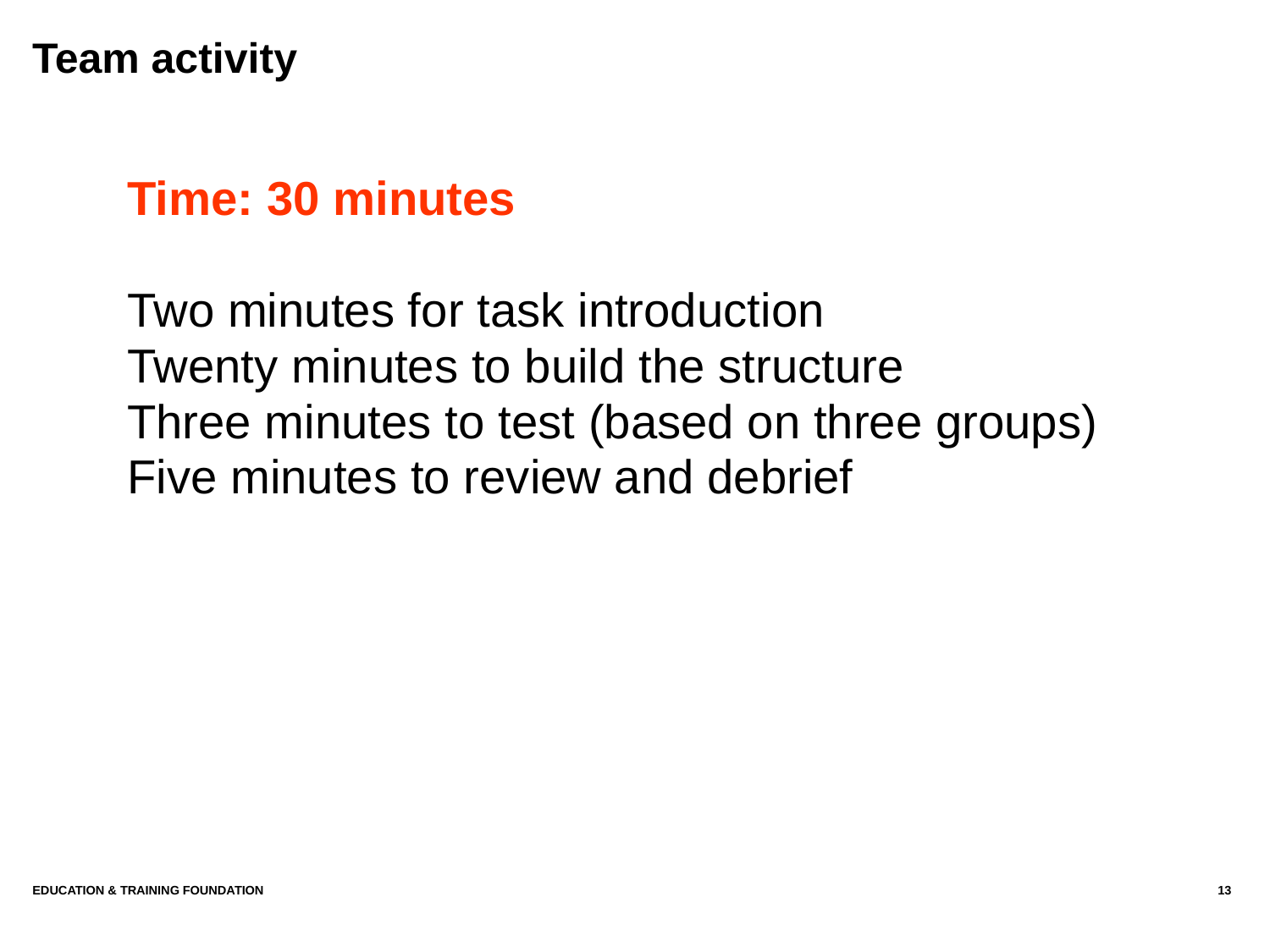

# Team activity
Time: 30 minutes

Two minutes for task introduction
Twenty minutes to build the structure
Three minutes to test (based on three groups)
Five minutes to review and debrief
Education & Training Foundation
13